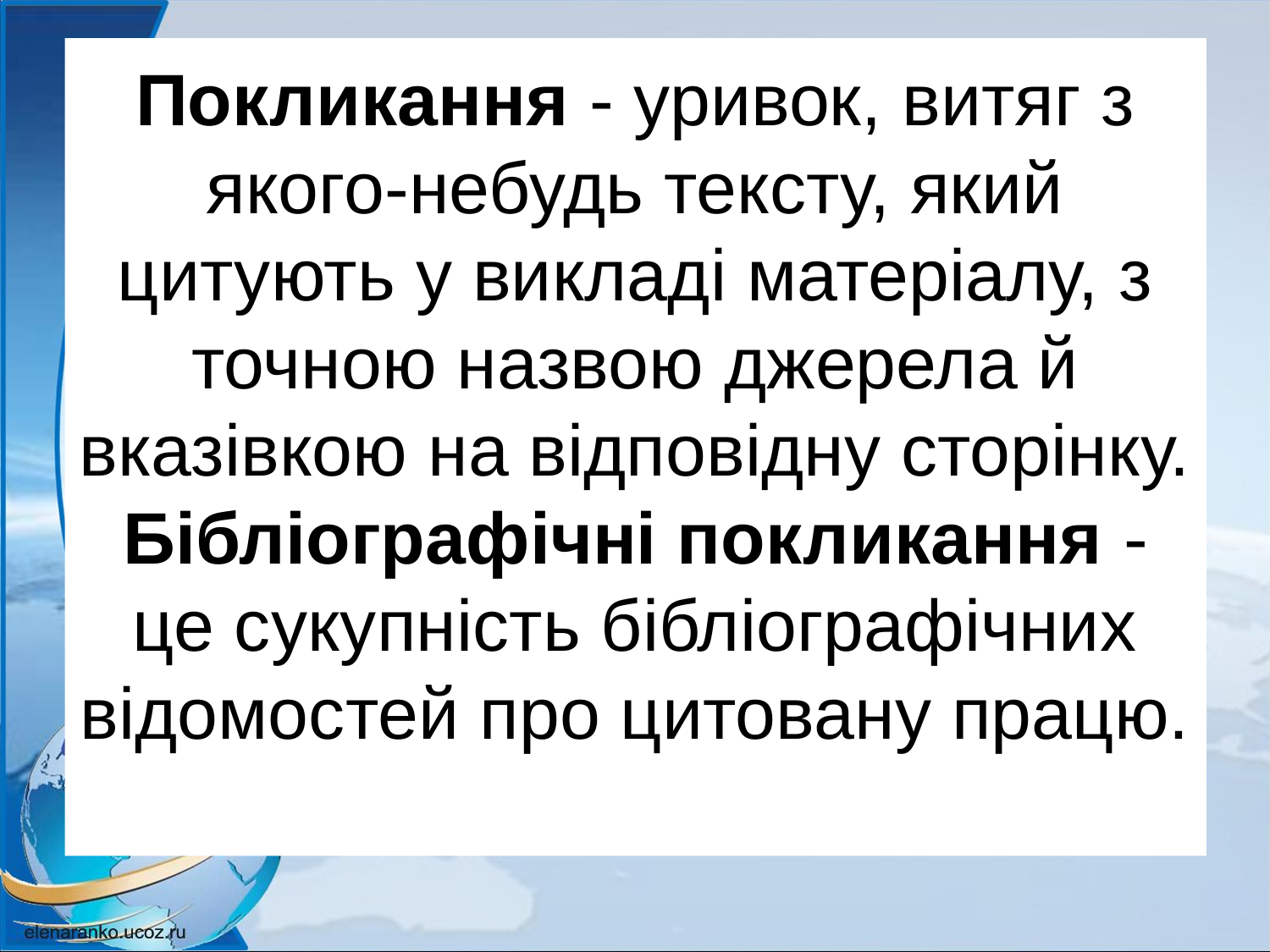

# Покликання - уривок, витяг з якого-небудь тексту, який цитують у викладі матеріалу, з точною назвою джерела й вказівкою на відповідну сторінку. Бібліографічні покликання - це сукупність бібліографічних відомостей про цитовану працю.